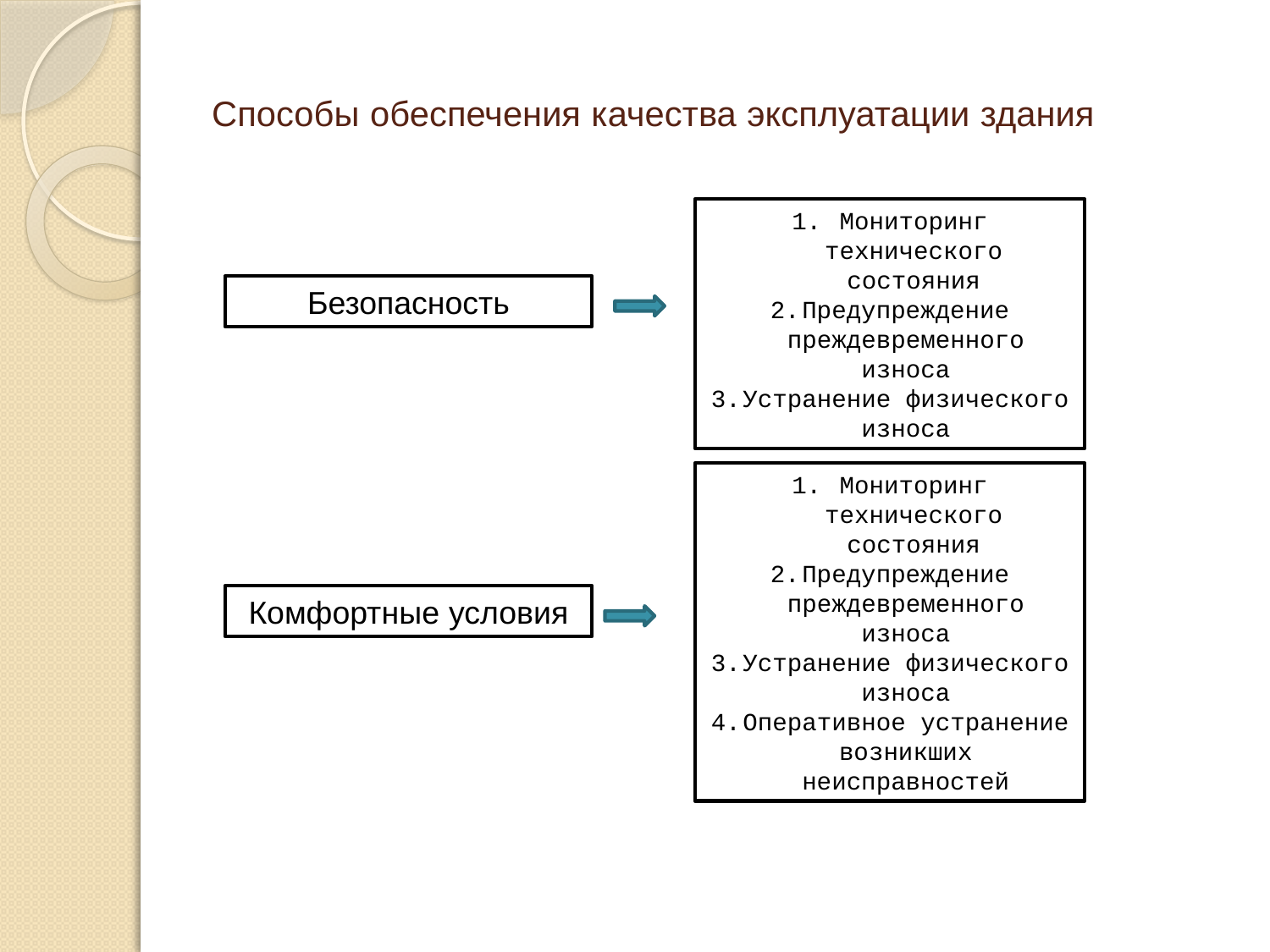

# Способы обеспечения качества эксплуатации здания
Мониторинг технического состояния
Предупреждение преждевременного износа
Устранение физического износа
Безопасность

Мониторинг технического состояния
Предупреждение преждевременного износа
Устранение физического износа
Оперативное устранение возникших неисправностей
Комфортные условия